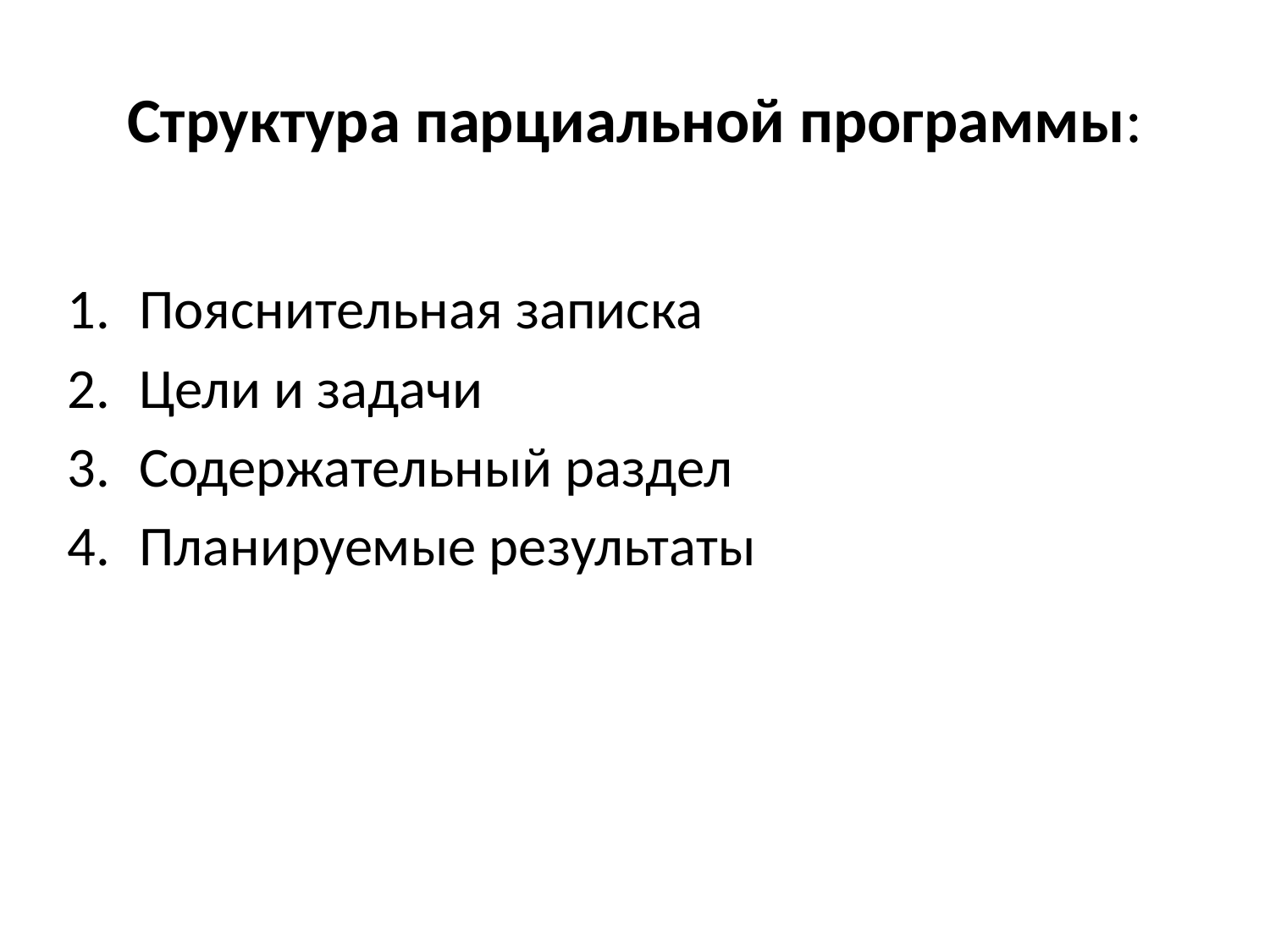

# Структура парциальной программы:
Пояснительная записка
Цели и задачи
Содержательный раздел
Планируемые результаты